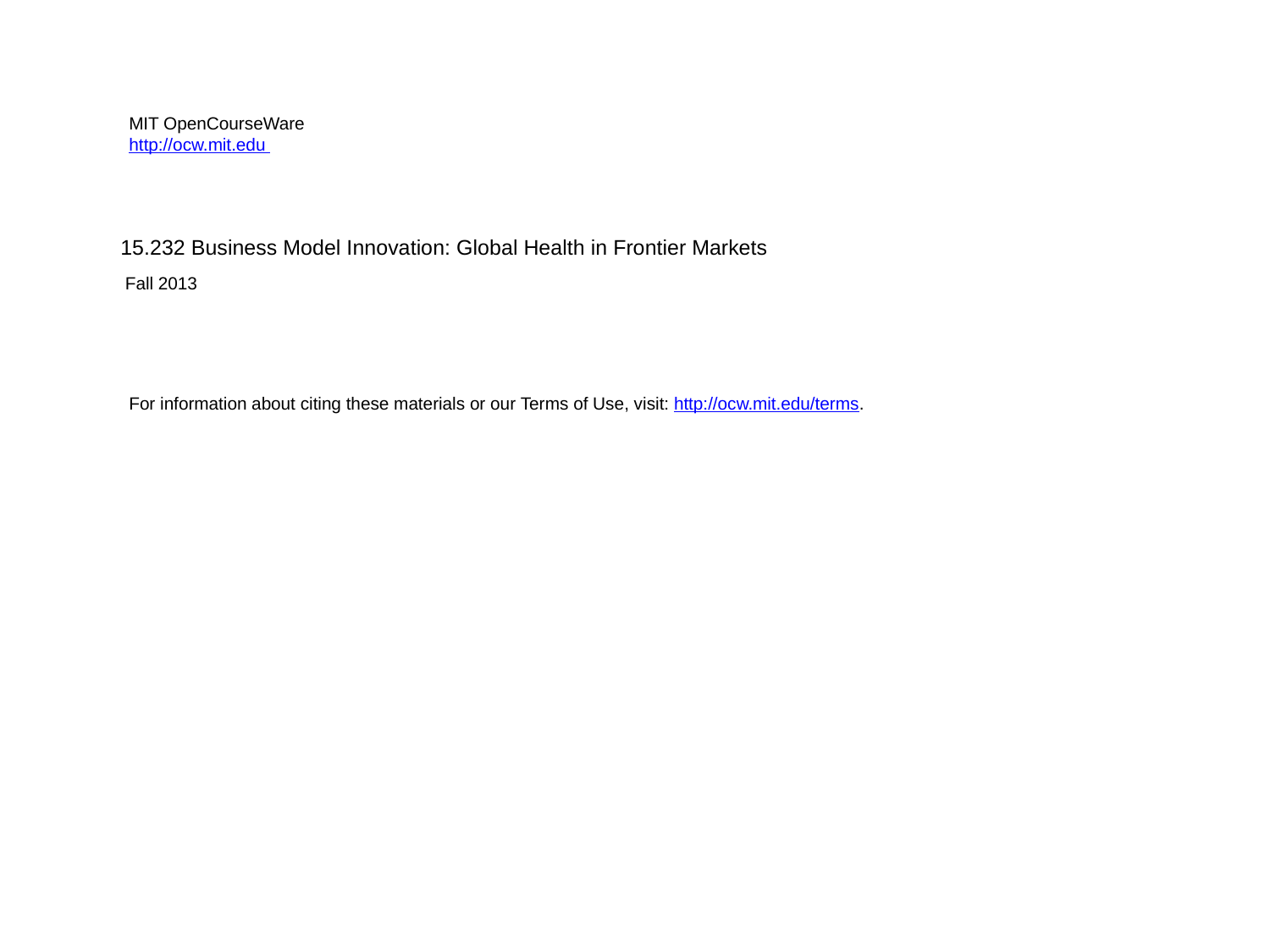

MIT OpenCourseWare
 http://ocw.mit.edu
15.232 Business Model Innovation: Global Health in Frontier Markets
Fall 2013
For information about citing these materials or our Terms of Use, visit: http://ocw.mit.edu/terms.